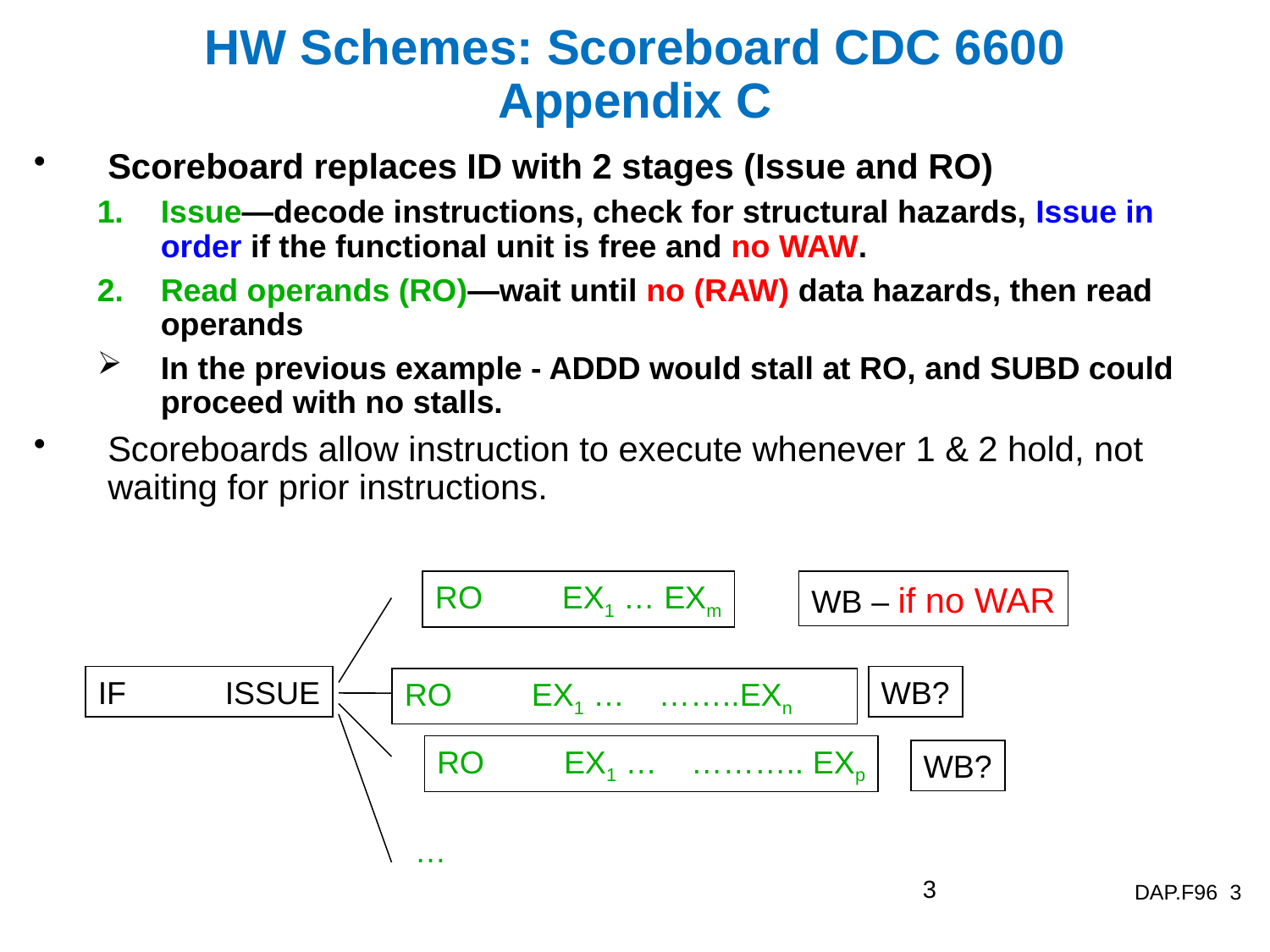

# HW Schemes: Scoreboard CDC 6600 Appendix C
Scoreboard replaces ID with 2 stages (Issue and RO)
1.	Issue—decode instructions, check for structural hazards, Issue in order if the functional unit is free and no WAW.
Read operands (RO)—wait until no (RAW) data hazards, then read operands
In the previous example - ADDD would stall at RO, and SUBD could proceed with no stalls.
Scoreboards allow instruction to execute whenever 1 & 2 hold, not waiting for prior instructions.
RO	EX1 … EXm
WB – if no WAR

IF	ISSUE
WB?
RO	EX1 …	……..EXn

RO	EX1 …	……….. EXp
WB?
…
3